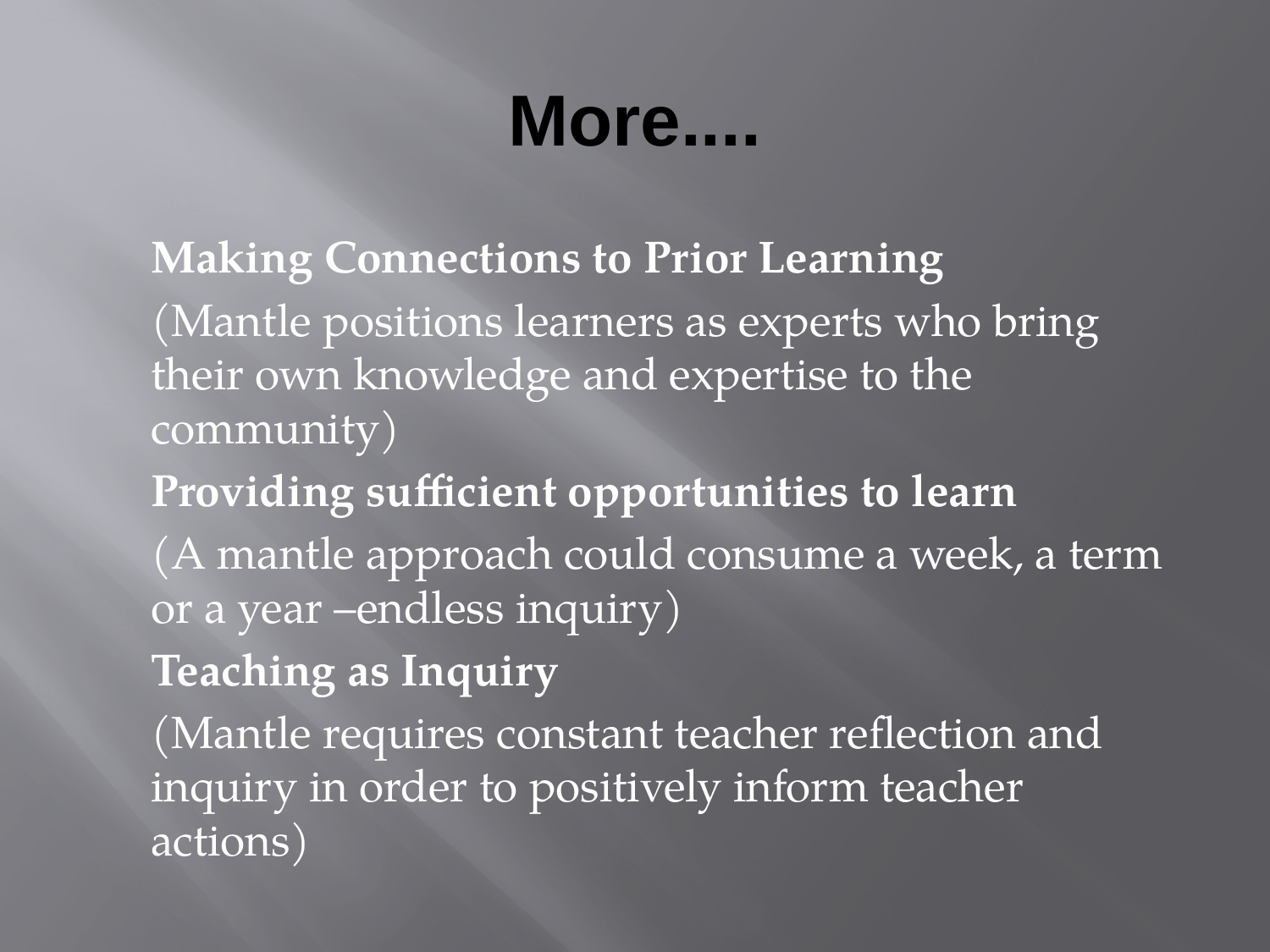

# More....
	Making Connections to Prior Learning
	(Mantle positions learners as experts who bring their own knowledge and expertise to the community)
     Providing sufficient opportunities to learn
     (A mantle approach could consume a week, a term or a year –endless inquiry)
     Teaching as Inquiry
     (Mantle requires constant teacher reflection and inquiry in order to positively inform teacher actions)